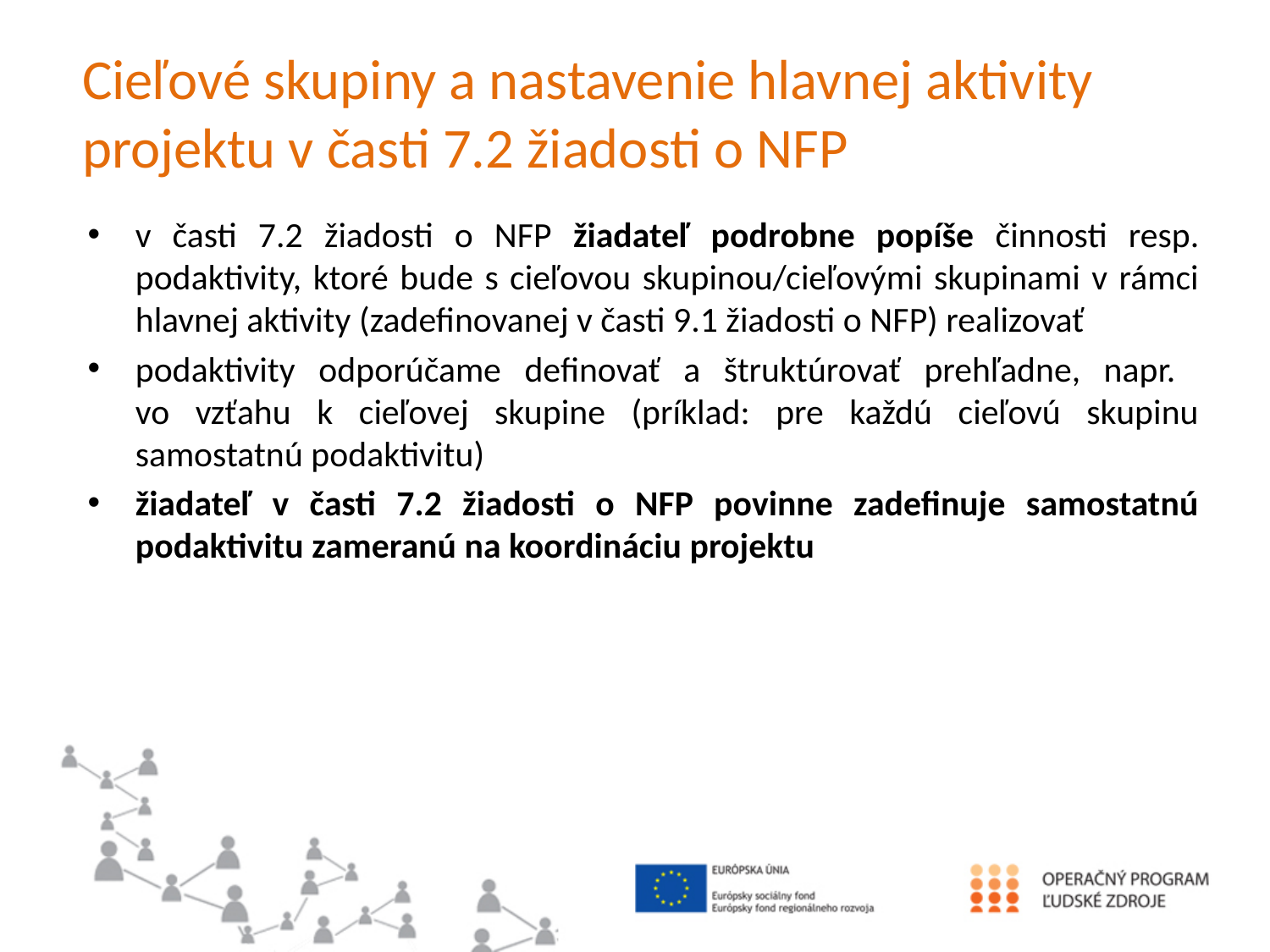

# Cieľové skupiny a nastavenie hlavnej aktivity projektu v časti 7.2 žiadosti o NFP
v časti 7.2 žiadosti o NFP žiadateľ podrobne popíše činnosti resp. podaktivity, ktoré bude s cieľovou skupinou/cieľovými skupinami v rámci hlavnej aktivity (zadefinovanej v časti 9.1 žiadosti o NFP) realizovať
podaktivity odporúčame definovať a štruktúrovať prehľadne, napr.
vo vzťahu k cieľovej skupine (príklad: pre každú cieľovú skupinu samostatnú podaktivitu)
žiadateľ v časti 7.2 žiadosti o NFP povinne zadefinuje samostatnú podaktivitu zameranú na koordináciu projektu